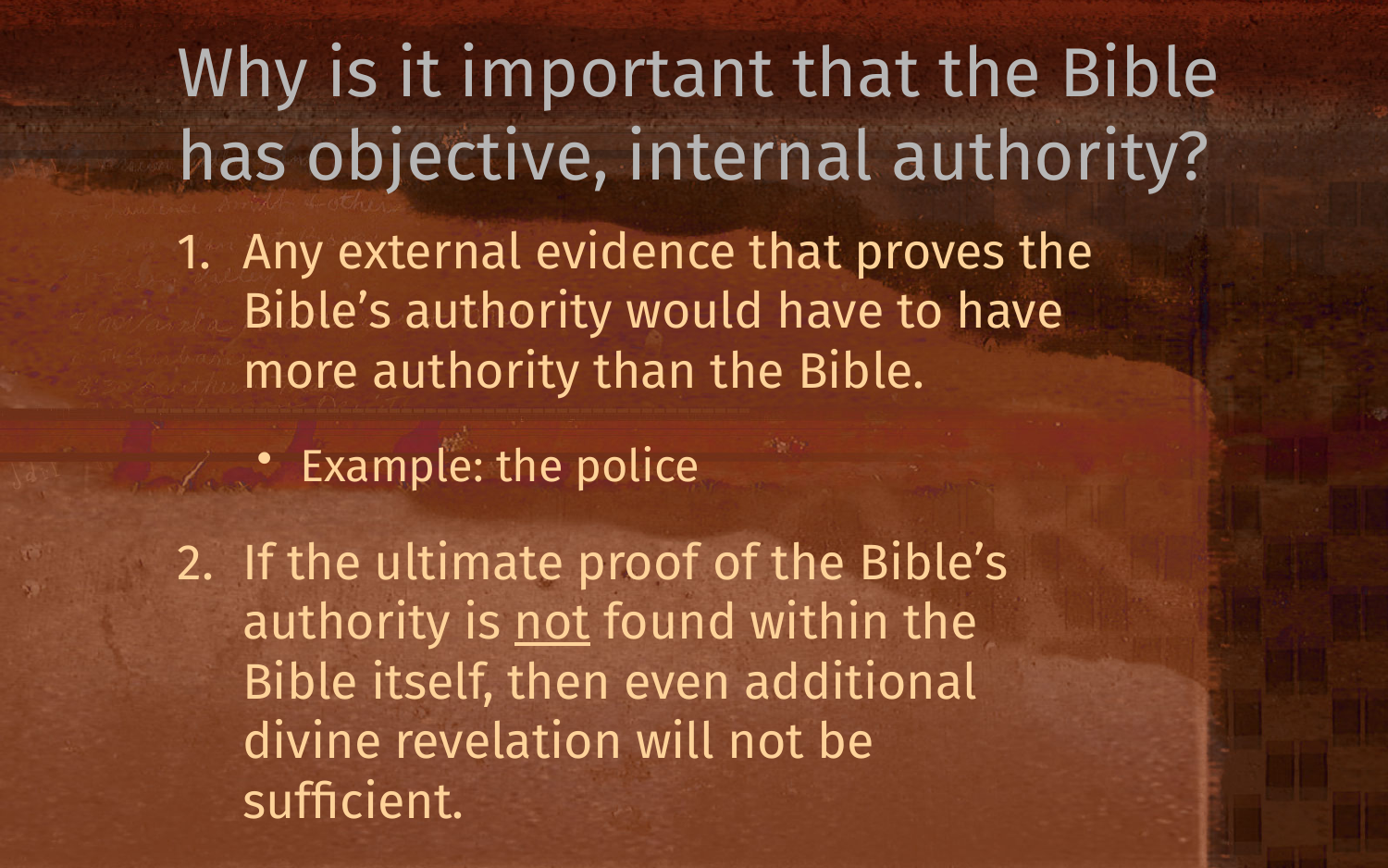

Why is it important that the Bible has objective, internal authority?
Any external evidence that proves the Bible’s authority would have to have more authority than the Bible.
Example: the police
If the ultimate proof of the Bible’s authority is not found within the Bible itself, then even additional divine revelation will not be sufficient.